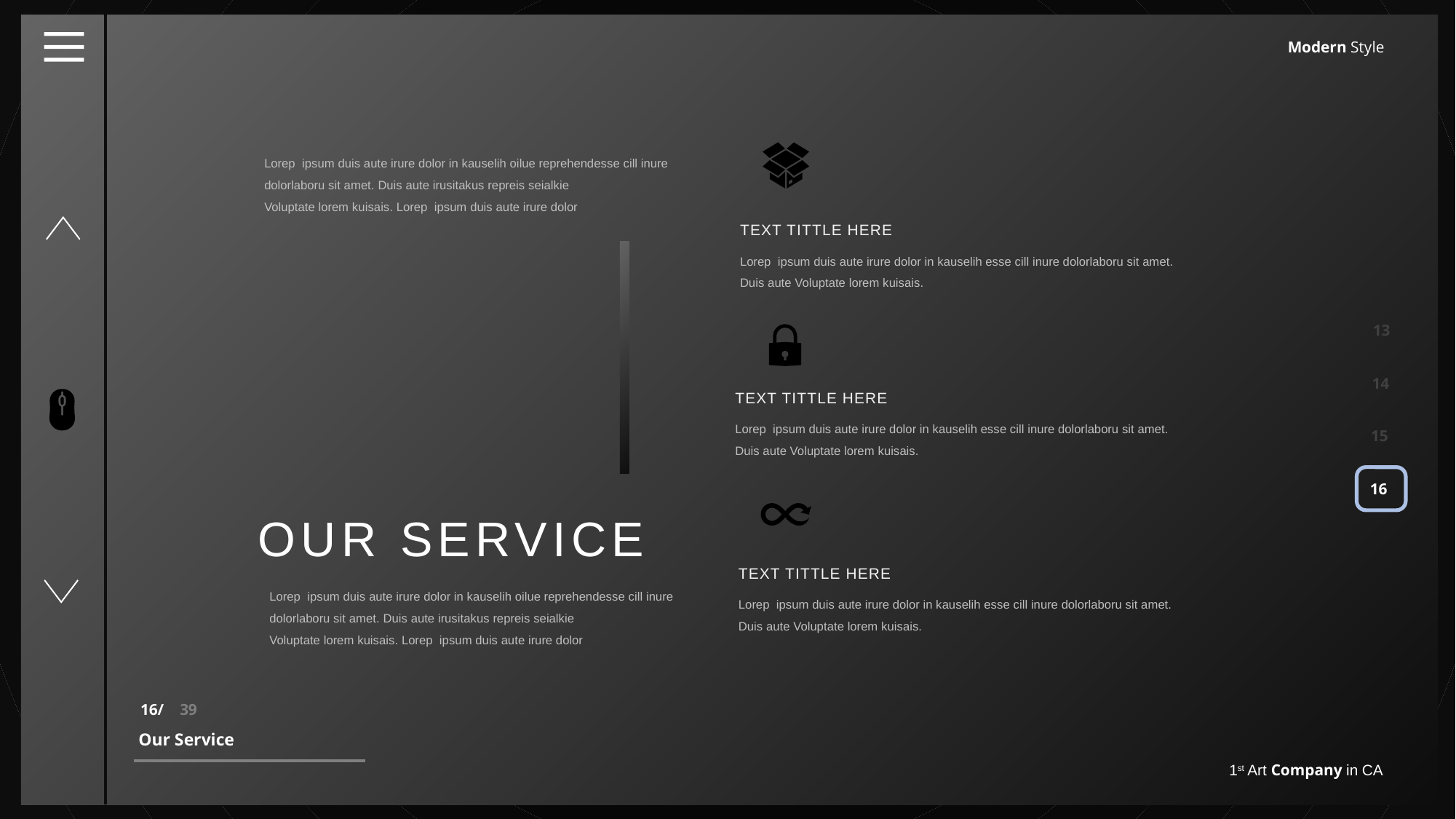

Modern Style

Lorep  ipsum duis aute irure dolor in kauselih oilue reprehendesse cill inure dolorlaboru sit amet. Duis aute irusitakus repreis seialkie
Voluptate lorem kuisais. Lorep  ipsum duis aute irure dolor

TEXT TITTLE HERE

Lorep  ipsum duis aute irure dolor in kauselih esse cill inure dolorlaboru sit amet.
Duis aute Voluptate lorem kuisais.
13

14
TEXT TITTLE HERE

Lorep  ipsum duis aute irure dolor in kauselih esse cill inure dolorlaboru sit amet.
Duis aute Voluptate lorem kuisais.
15

16
OUR SERVICE

TEXT TITTLE HERE

Lorep  ipsum duis aute irure dolor in kauselih oilue reprehendesse cill inure dolorlaboru sit amet. Duis aute irusitakus repreis seialkie
Voluptate lorem kuisais. Lorep  ipsum duis aute irure dolor
Lorep  ipsum duis aute irure dolor in kauselih esse cill inure dolorlaboru sit amet.
Duis aute Voluptate lorem kuisais.
16/    39
Our Service
1st Art Company in CA